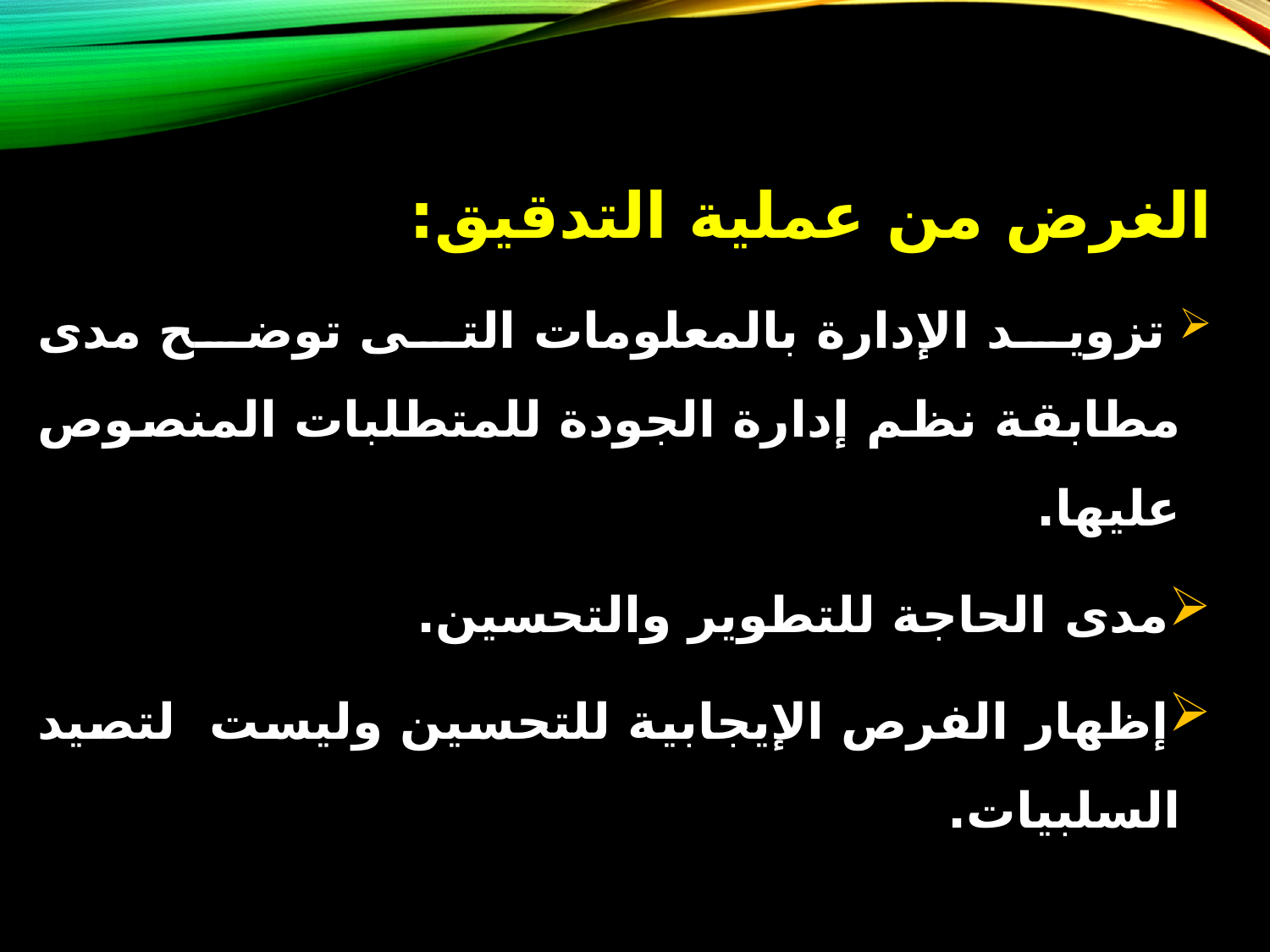

الغرض من عملية التدقيق:
 تزويد الإدارة بالمعلومات التى توضح مدى مطابقة نظم إدارة الجودة للمتطلبات المنصوص عليها.
مدى الحاجة للتطوير والتحسين.
إظهار الفرص الإيجابية للتحسين وليست  لتصيد السلبيات.